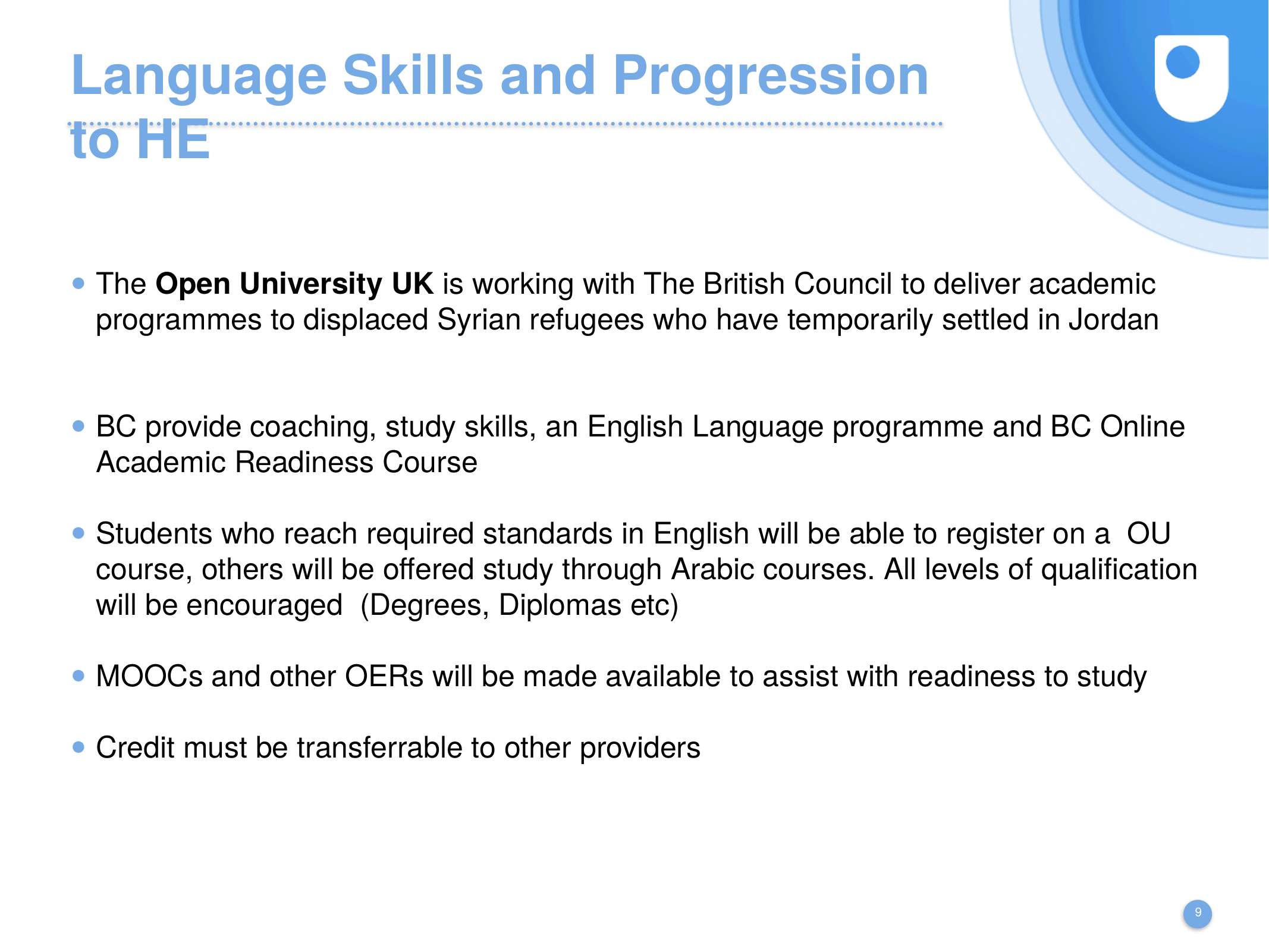

# Language Skills and Progression to HE

The Open University UK is working with The British Council to deliver academic programmes to displaced Syrian refugees who have temporarily settled in Jordan

BC provide coaching, study skills, an English Language programme and BC Online Academic Readiness Course

Students who reach required standards in English will be able to register on a  OU course, others will be offered study through Arabic courses. All levels of qualification will be encouraged  (Degrees, Diplomas etc)

MOOCs and other OERs will be made available to assist with readiness to study

Credit must be transferrable to other providers

9